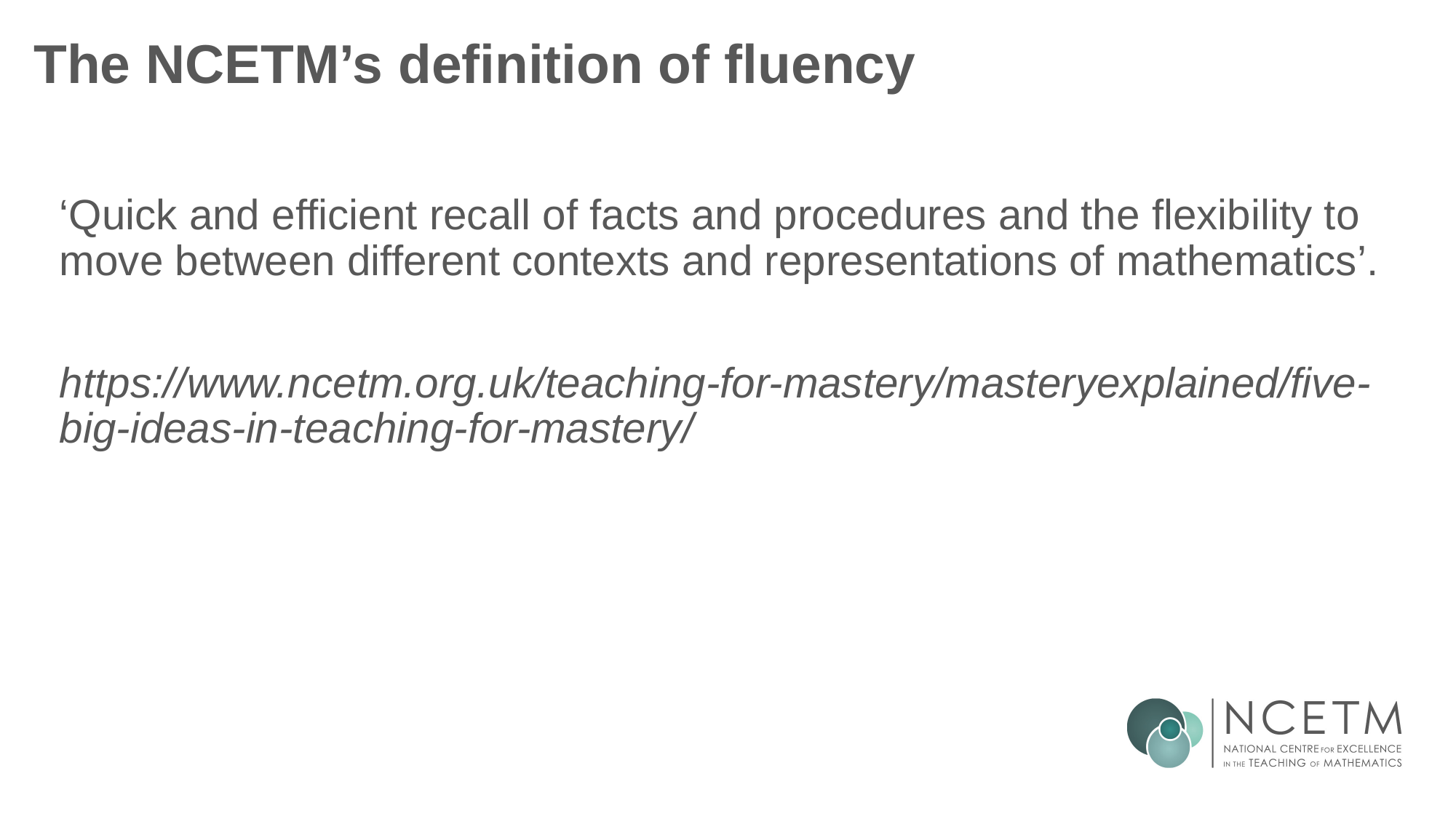

# The NCETM’s definition of fluency
‘Quick and efficient recall of facts and procedures and the flexibility to move between different contexts and representations of mathematics’.

https://www.ncetm.org.uk/teaching-for-mastery/masteryexplained/five-big-ideas-in-teaching-for-mastery/